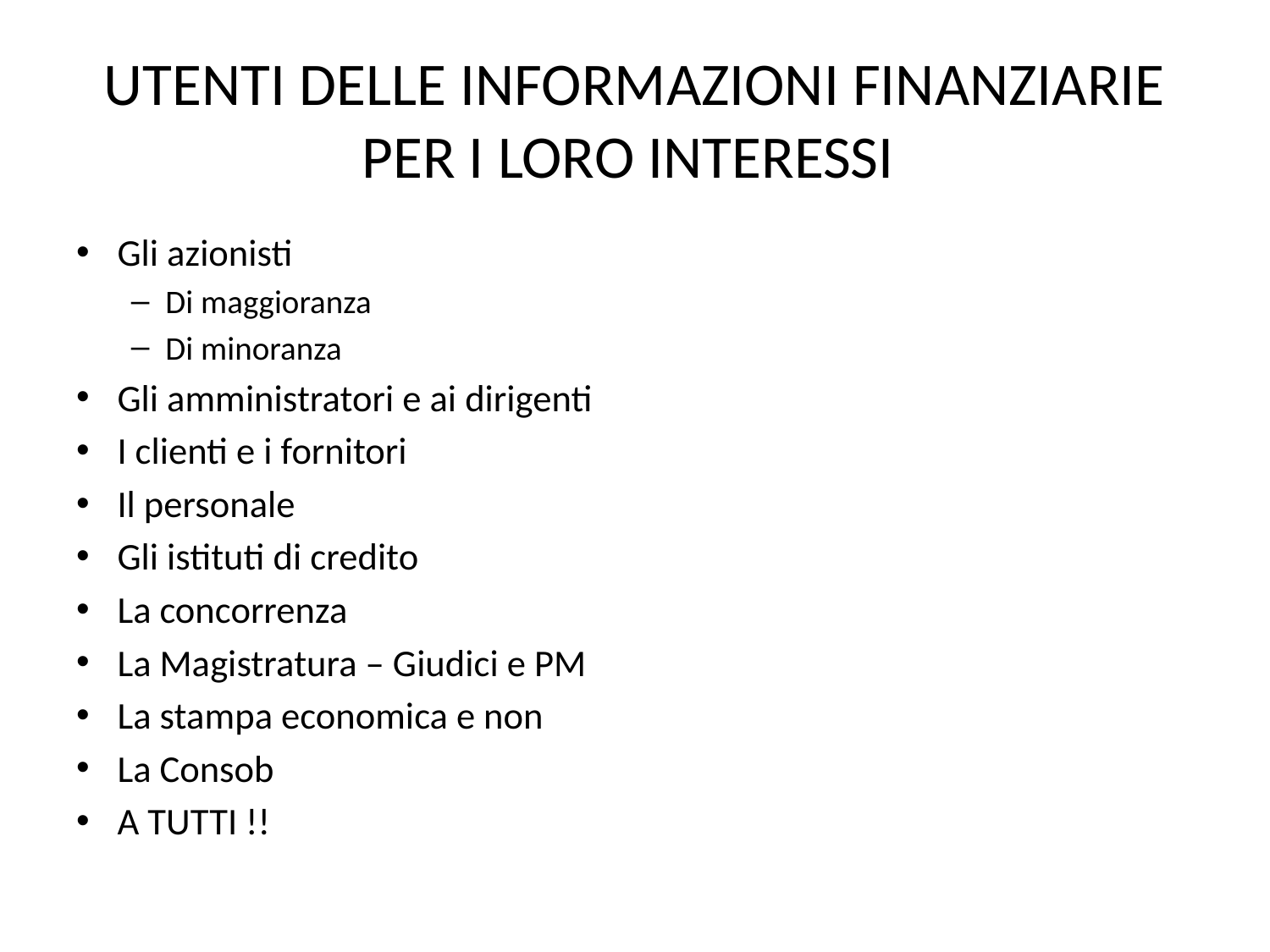

# UTENTI DELLE INFORMAZIONI FINANZIARIE PER I LORO INTERESSI
Gli azionisti
Di maggioranza
Di minoranza
Gli amministratori e ai dirigenti
I clienti e i fornitori
Il personale
Gli istituti di credito
La concorrenza
La Magistratura – Giudici e PM
La stampa economica e non
La Consob
A TUTTI !!